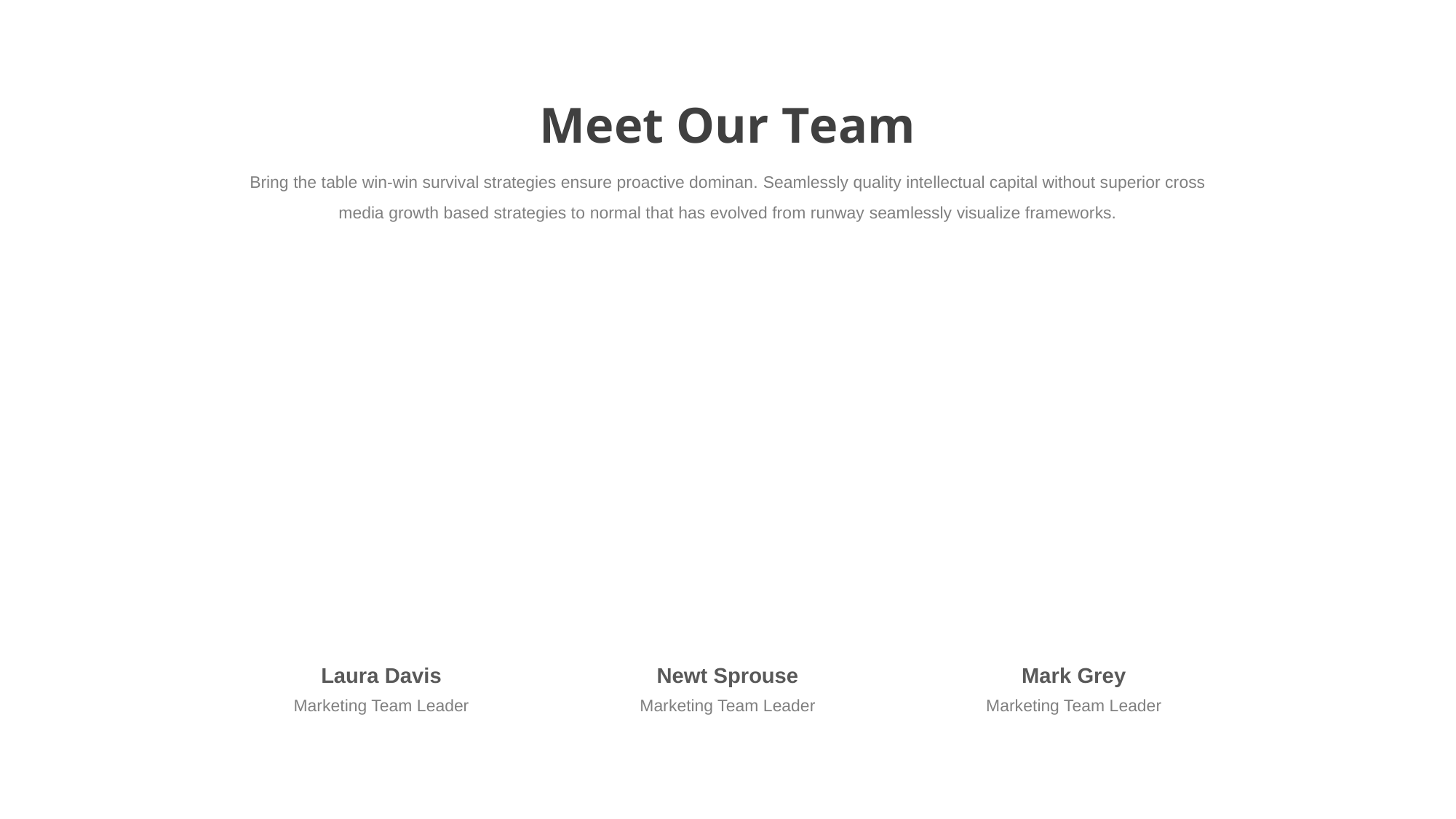

Meet Our Team
Bring the table win-win survival strategies ensure proactive dominan. Seamlessly quality intellectual capital without superior cross media growth based strategies to normal that has evolved from runway seamlessly visualize frameworks.

Laura Davis
Newt Sprouse
Mark Grey
Marketing Team Leader
Marketing Team Leader
Marketing Team Leader